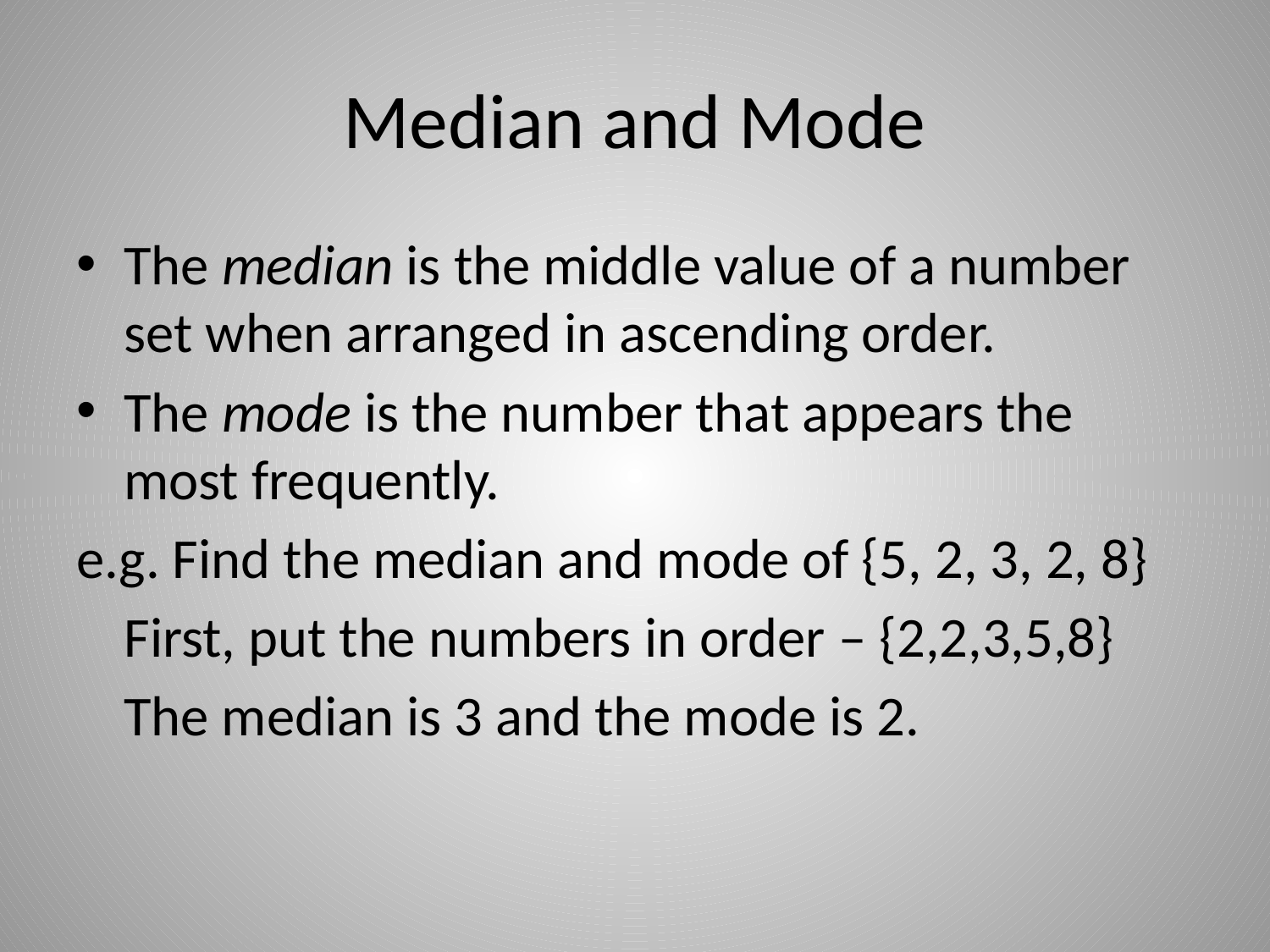

# Median and Mode
The median is the middle value of a number set when arranged in ascending order.
The mode is the number that appears the most frequently.
e.g. Find the median and mode of {5, 2, 3, 2, 8}
	First, put the numbers in order – {2,2,3,5,8}
	The median is 3 and the mode is 2.